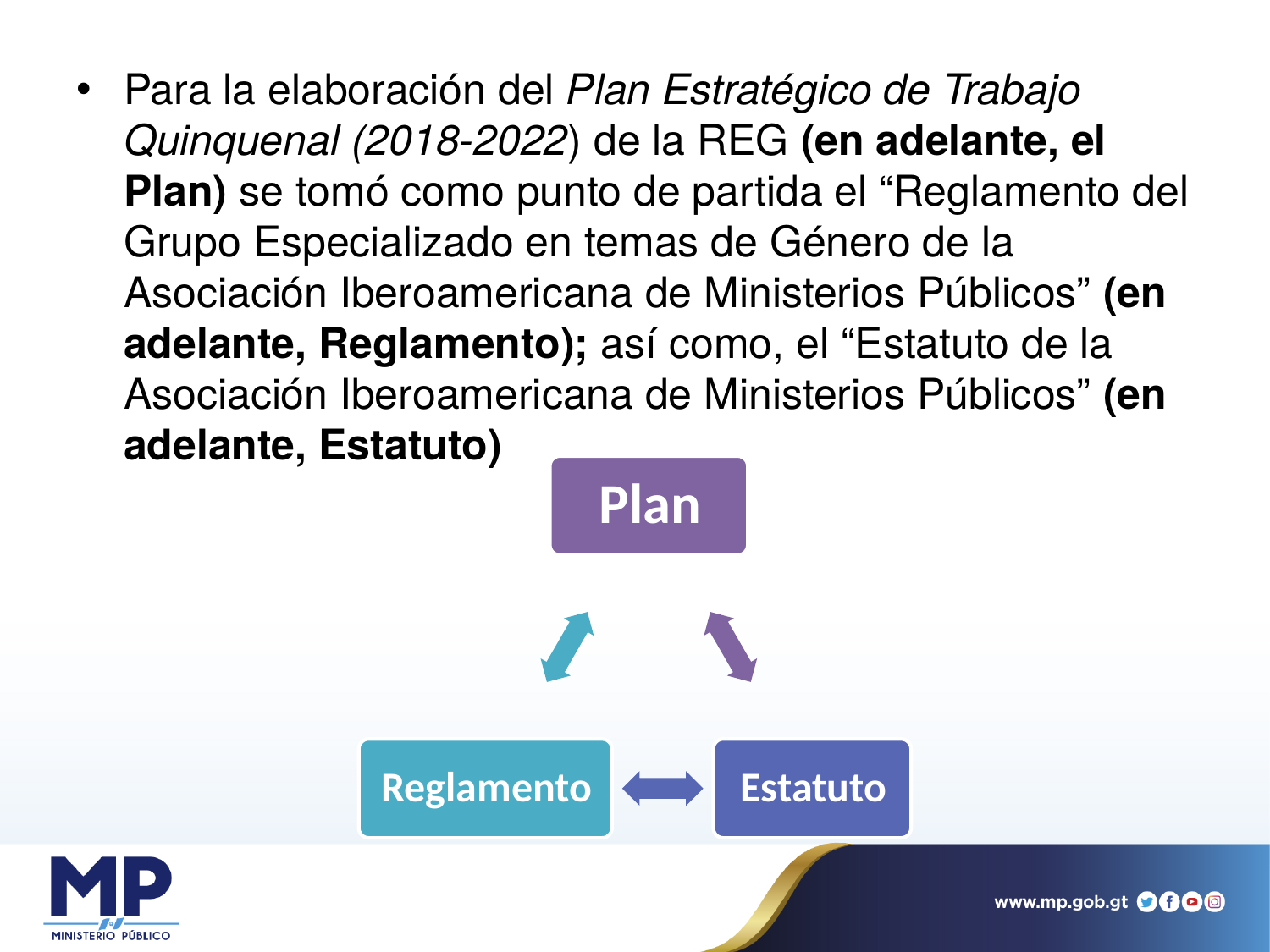

Para la elaboración del Plan Estratégico de Trabajo Quinquenal (2018-2022) de la REG (en adelante, el Plan) se tomó como punto de partida el “Reglamento del Grupo Especializado en temas de Género de la Asociación Iberoamericana de Ministerios Públicos” (en adelante, Reglamento); así como, el “Estatuto de la Asociación Iberoamericana de Ministerios Públicos” (en adelante, Estatuto)

Plan

Estatuto

Reglamento